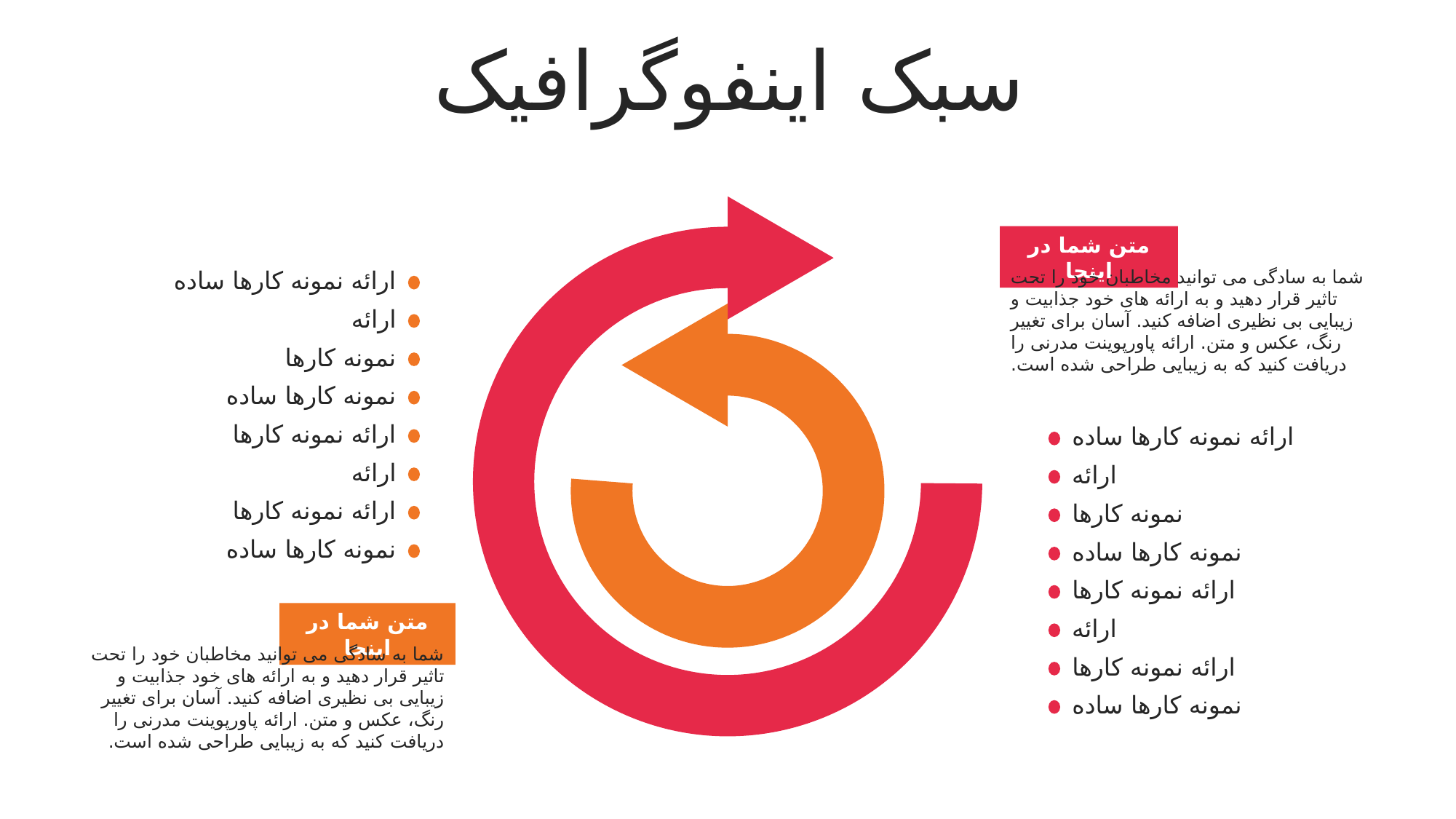

سبک اینفوگرافیک

متن شما در اینجا
شما به سادگی می توانید مخاطبان خود را تحت تاثیر قرار دهید و به ارائه های خود جذابیت و زیبایی بی نظیری اضافه کنید. آسان برای تغییر رنگ، عکس و متن. ارائه پاورپوینت مدرنی را دریافت کنید که به زیبایی طراحی شده است.

ارائه نمونه کارها ساده

ارائه
نمونه کارها
نمونه کارها ساده
ارائه نمونه کارها
ارائه
ارائه نمونه کارها
نمونه کارها ساده

ارائه نمونه کارها ساده

ارائه
نمونه کارها
نمونه کارها ساده
ارائه نمونه کارها
ارائه
ارائه نمونه کارها
نمونه کارها ساده
متن شما در اینجا
شما به سادگی می توانید مخاطبان خود را تحت تاثیر قرار دهید و به ارائه های خود جذابیت و زیبایی بی نظیری اضافه کنید. آسان برای تغییر رنگ، عکس و متن. ارائه پاورپوینت مدرنی را دریافت کنید که به زیبایی طراحی شده است.